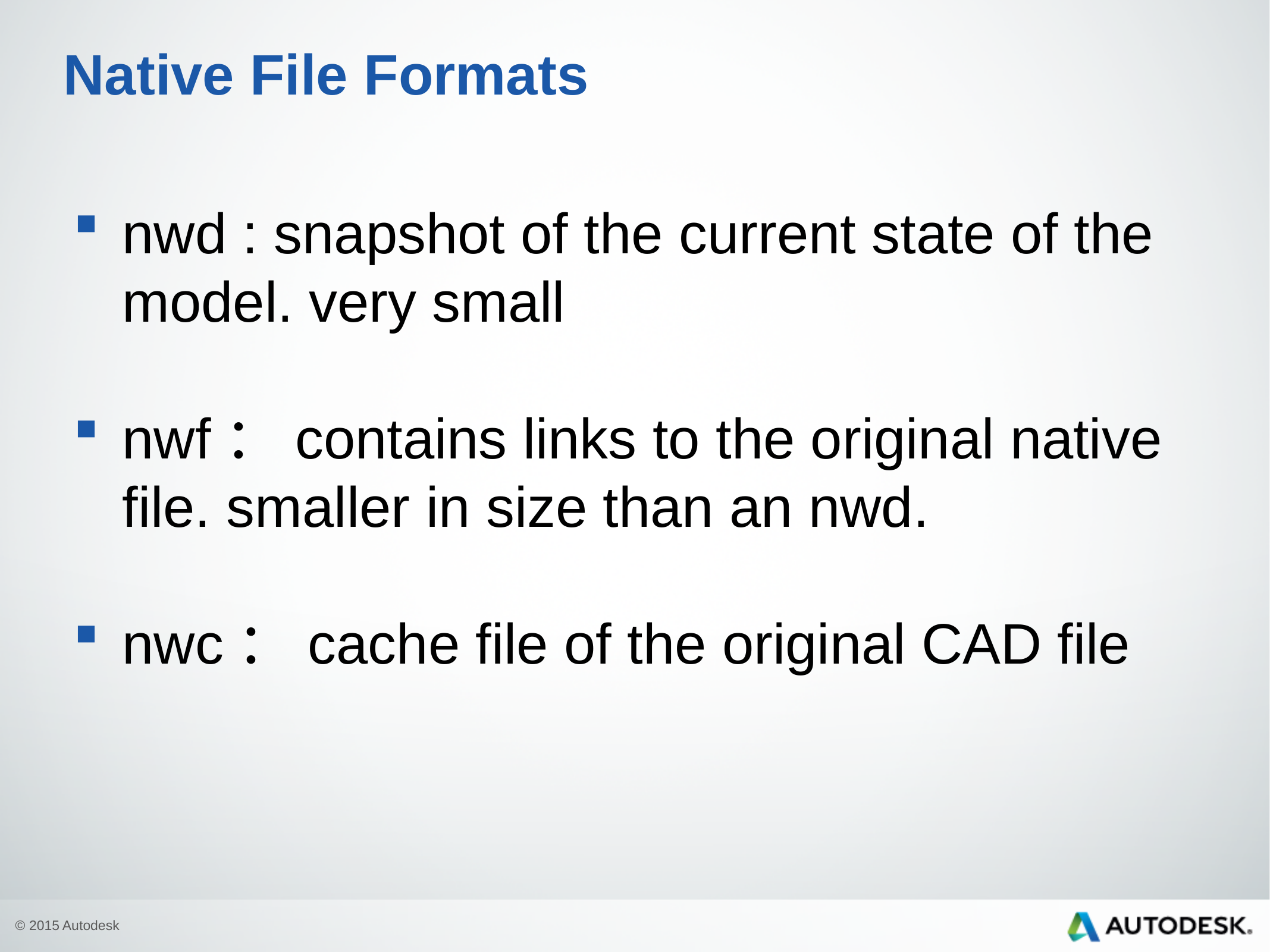

# Native File Formats
nwd : snapshot of the current state of the model. very small

nwf：contains links to the original native file. smaller in size than an nwd.

nwc：cache file of the original CAD file